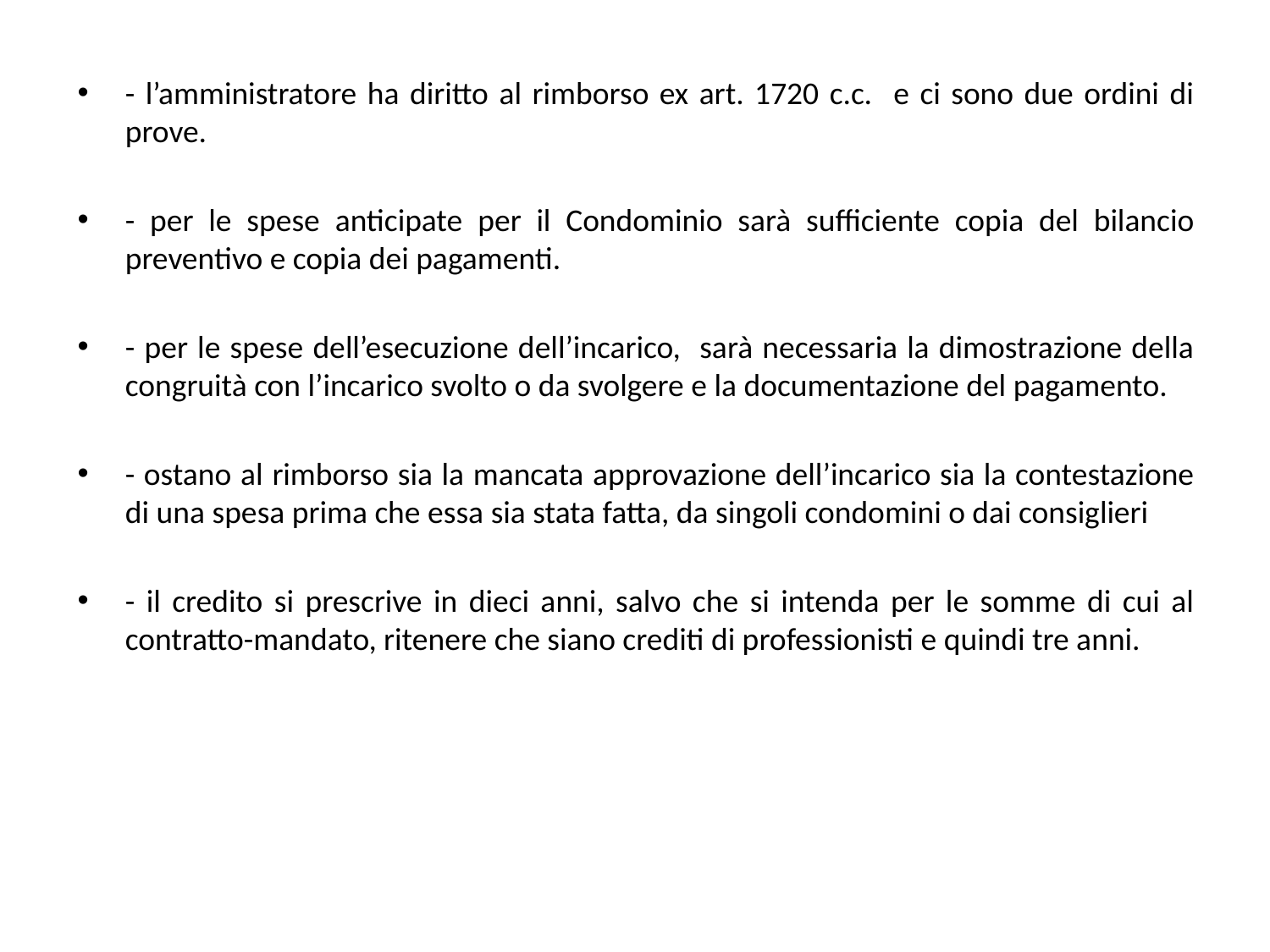

- l’amministratore ha diritto al rimborso ex art. 1720 c.c.  e ci sono due ordini di prove.

- per le spese anticipate per il Condominio sarà sufficiente copia del bilancio preventivo e copia dei pagamenti.

- per le spese dell’esecuzione dell’incarico,  sarà necessaria la dimostrazione della congruità con l’incarico svolto o da svolgere e la documentazione del pagamento.

- ostano al rimborso sia la mancata approvazione dell’incarico sia la contestazione di una spesa prima che essa sia stata fatta, da singoli condomini o dai consiglieri

- il credito si prescrive in dieci anni, salvo che si intenda per le somme di cui al contratto-mandato, ritenere che siano crediti di professionisti e quindi tre anni.